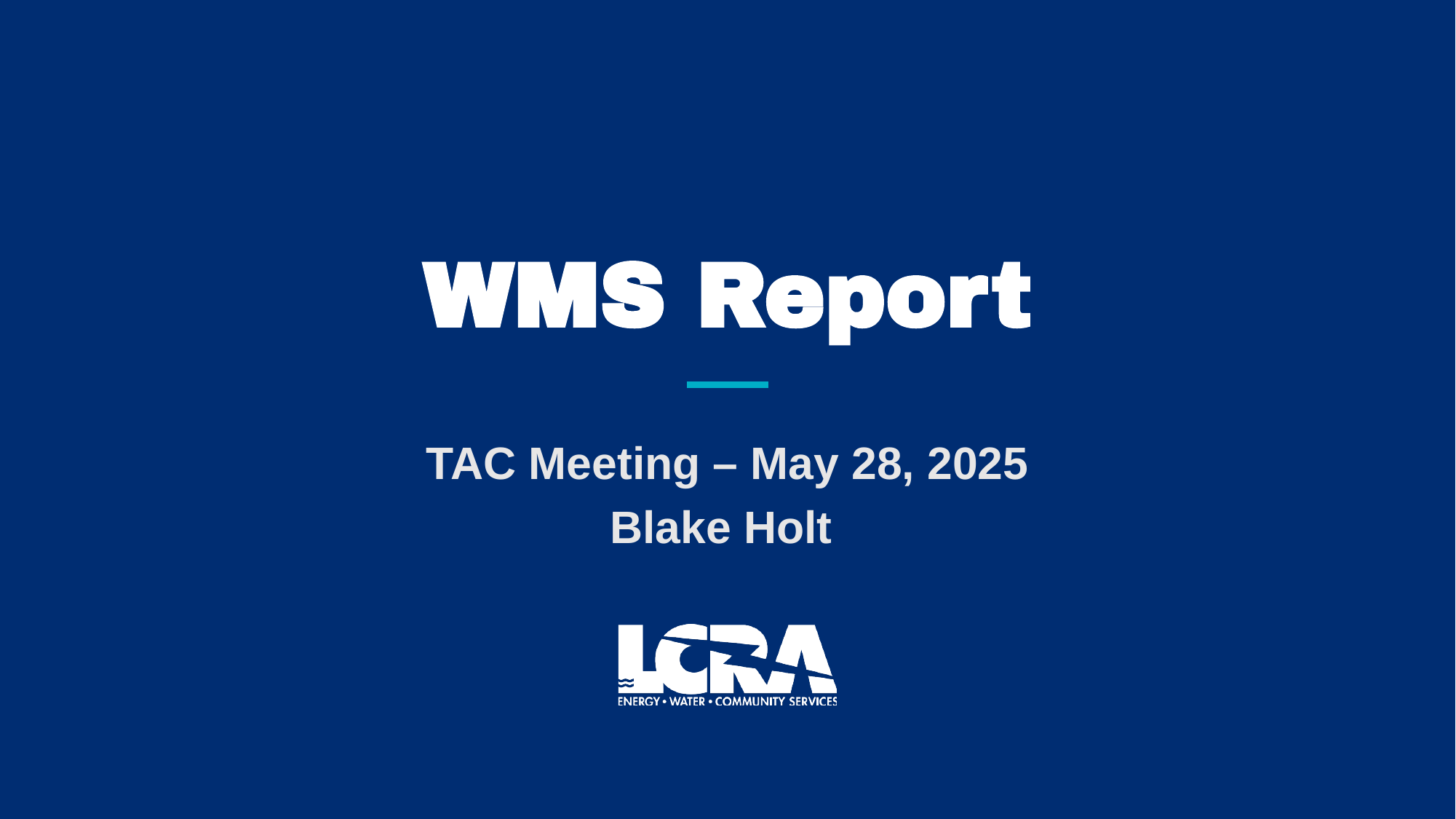

# WMS Report
TAC Meeting – May 28, 2025
Blake Holt